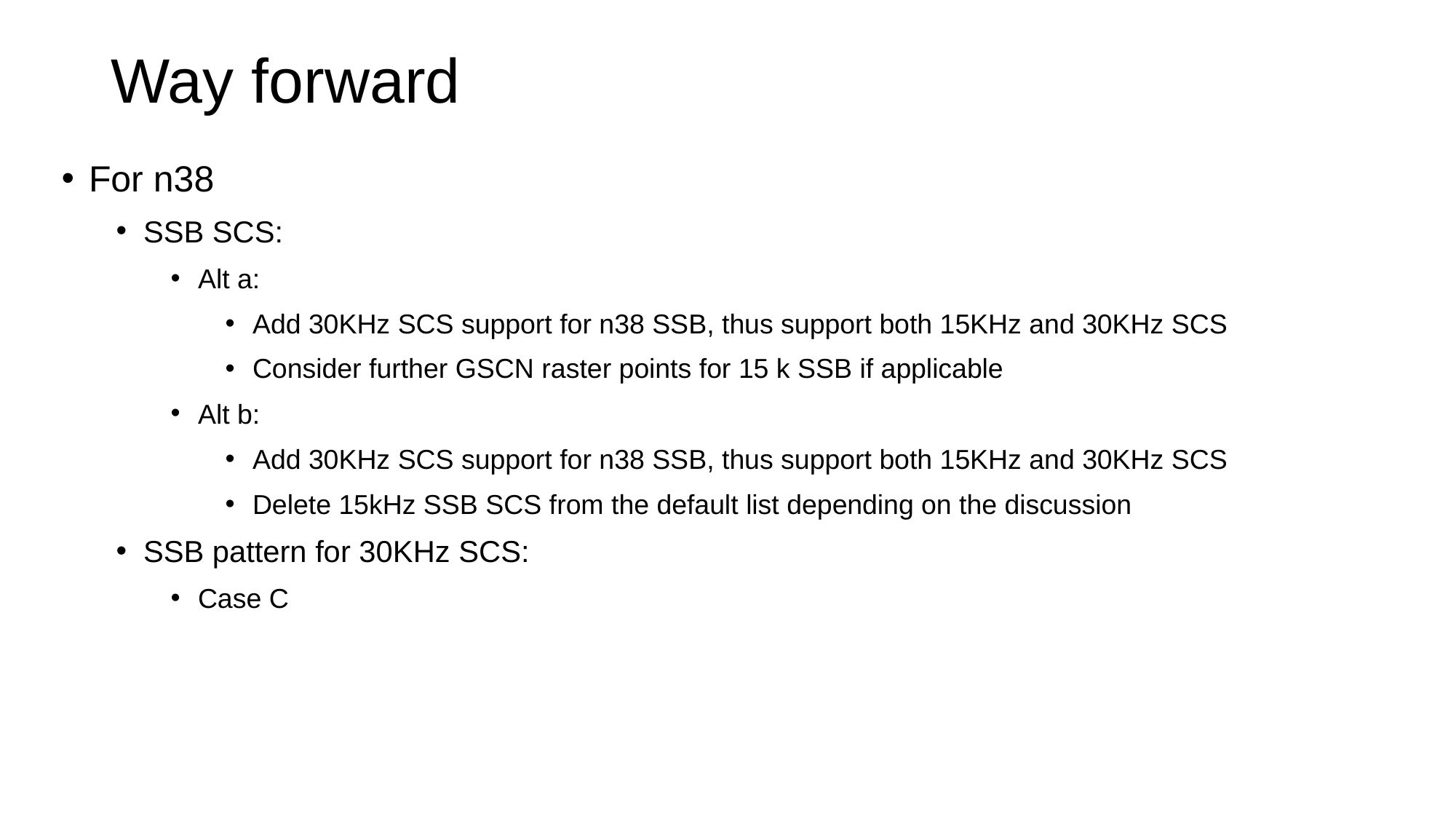

# Way forward
For n38
SSB SCS:
Alt a:
Add 30KHz SCS support for n38 SSB, thus support both 15KHz and 30KHz SCS
Consider further GSCN raster points for 15 k SSB if applicable
Alt b:
Add 30KHz SCS support for n38 SSB, thus support both 15KHz and 30KHz SCS
Delete 15kHz SSB SCS from the default list depending on the discussion
SSB pattern for 30KHz SCS:
Case C